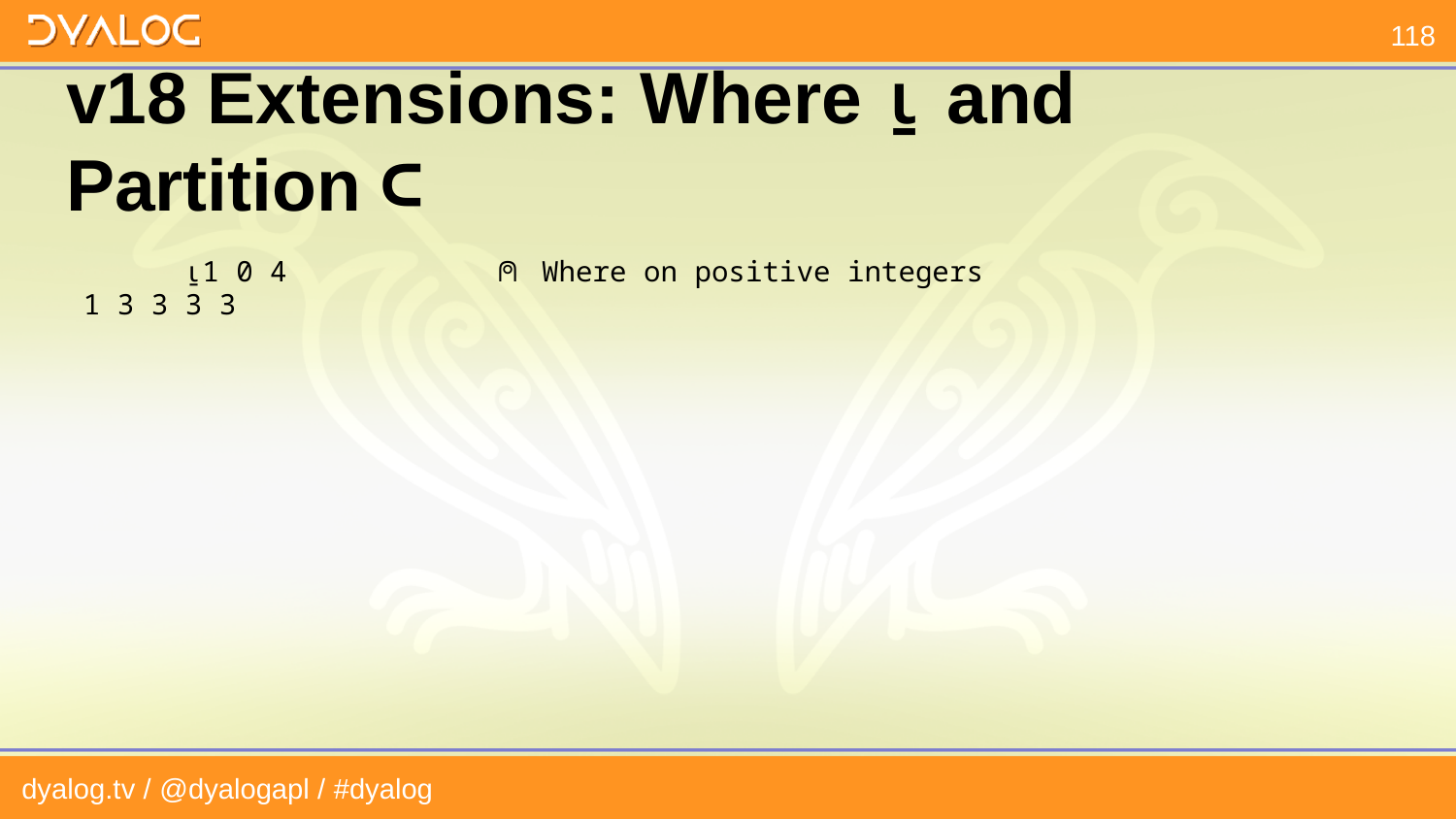

# v18 Extensions: Where ⍸ and Partition ⊂
      ⍸1 0 4            ⍝ Where on positive integers
1 3 3 3 3